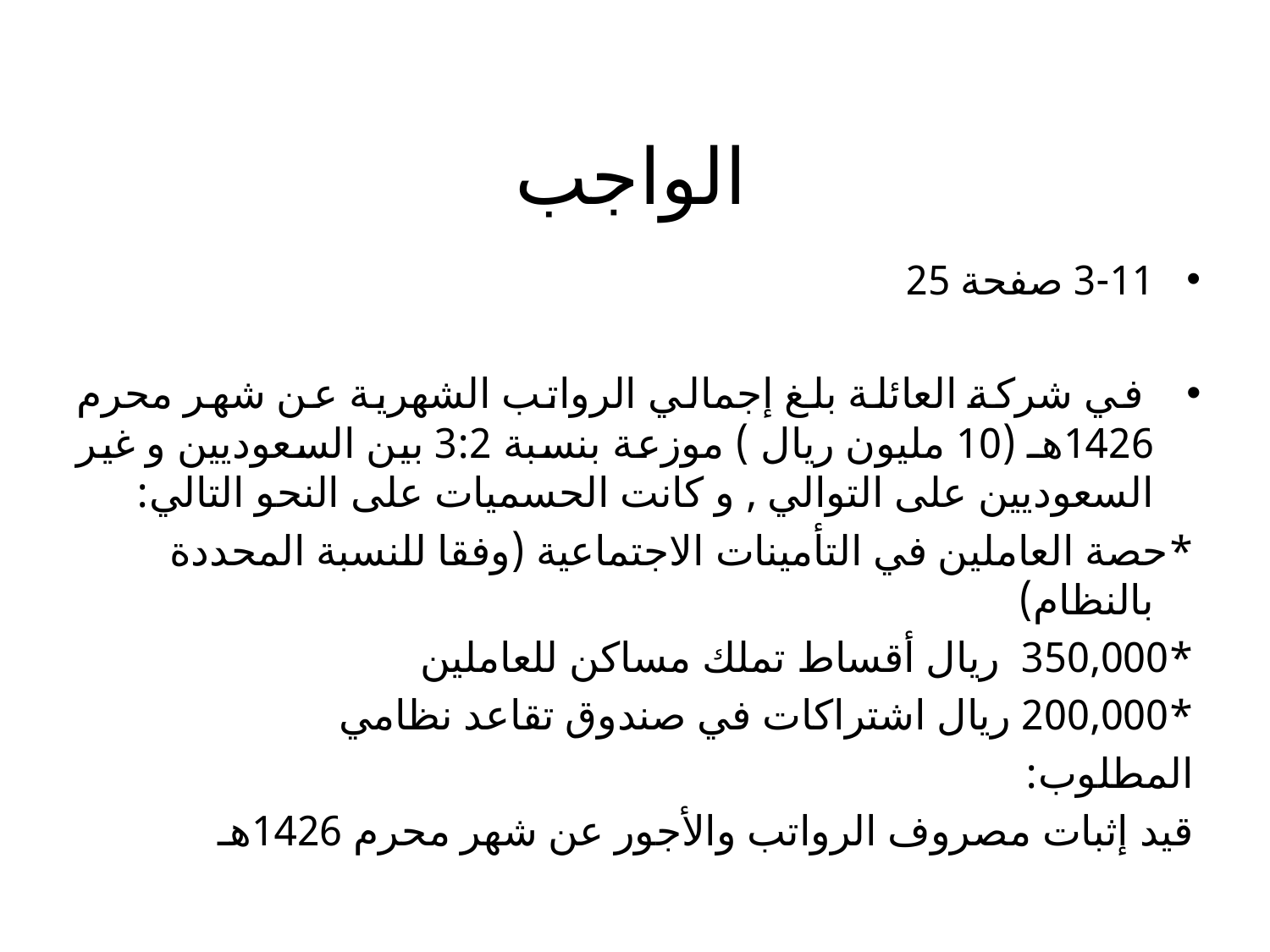

# الواجب
3-11 صفحة 25

 في شركة العائلة بلغ إجمالي الرواتب الشهرية عن شهر محرم 1426هـ (10 مليون ريال ) موزعة بنسبة 3:2 بين السعوديين و غير السعوديين على التوالي , و كانت الحسميات على النحو التالي:
*حصة العاملين في التأمينات الاجتماعية (وفقا للنسبة المحددة بالنظام)
*350,000  ريال أقساط تملك مساكن للعاملين
*200,000 ريال اشتراكات في صندوق تقاعد نظامي
المطلوب:
قيد إثبات مصروف الرواتب والأجور عن شهر محرم 1426هـ